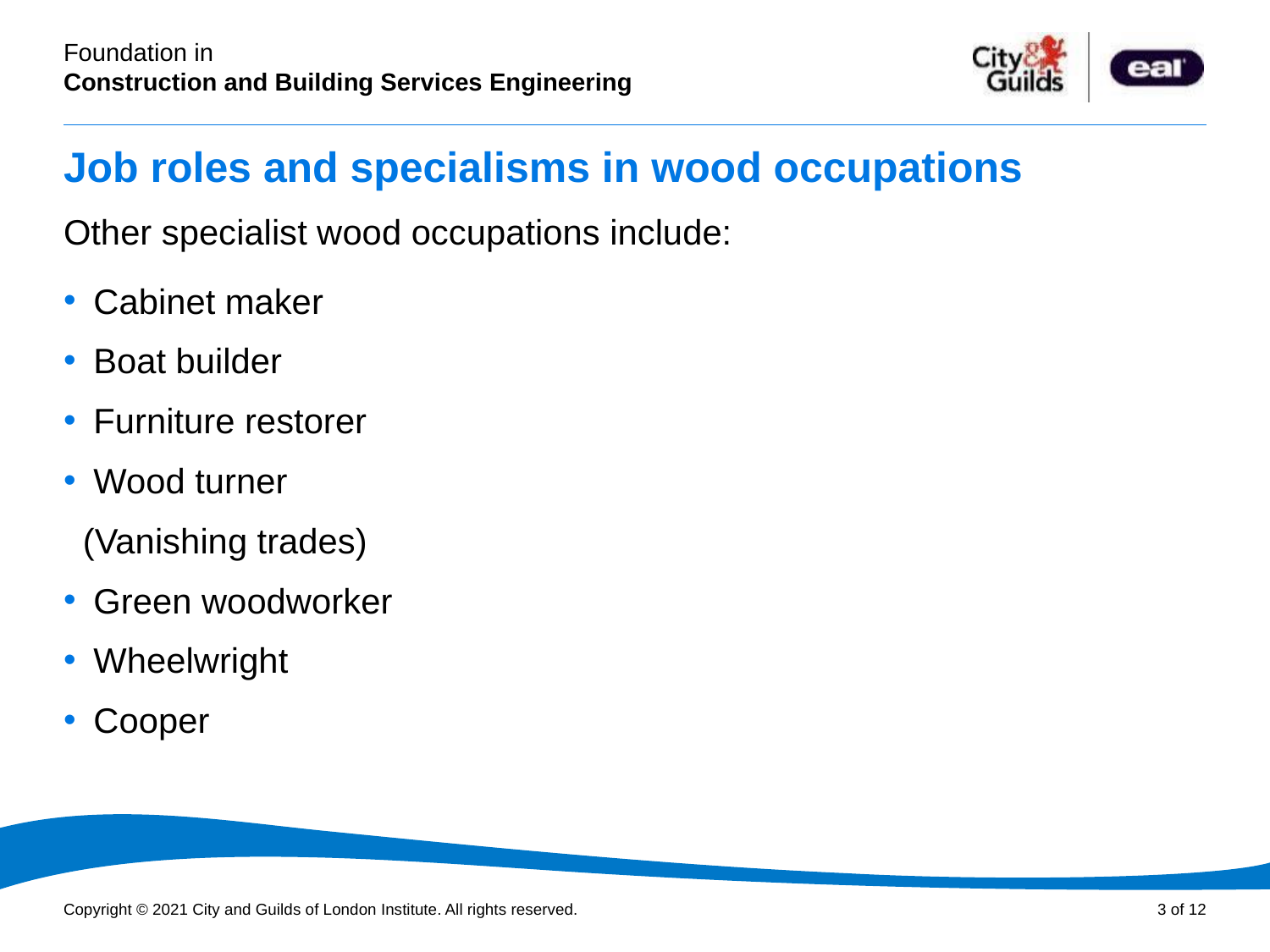

# Job roles and specialisms in wood occupations
Other specialist wood occupations include:
Cabinet maker
Boat builder
Furniture restorer
Wood turner
  (Vanishing trades)
Green woodworker
Wheelwright
Cooper